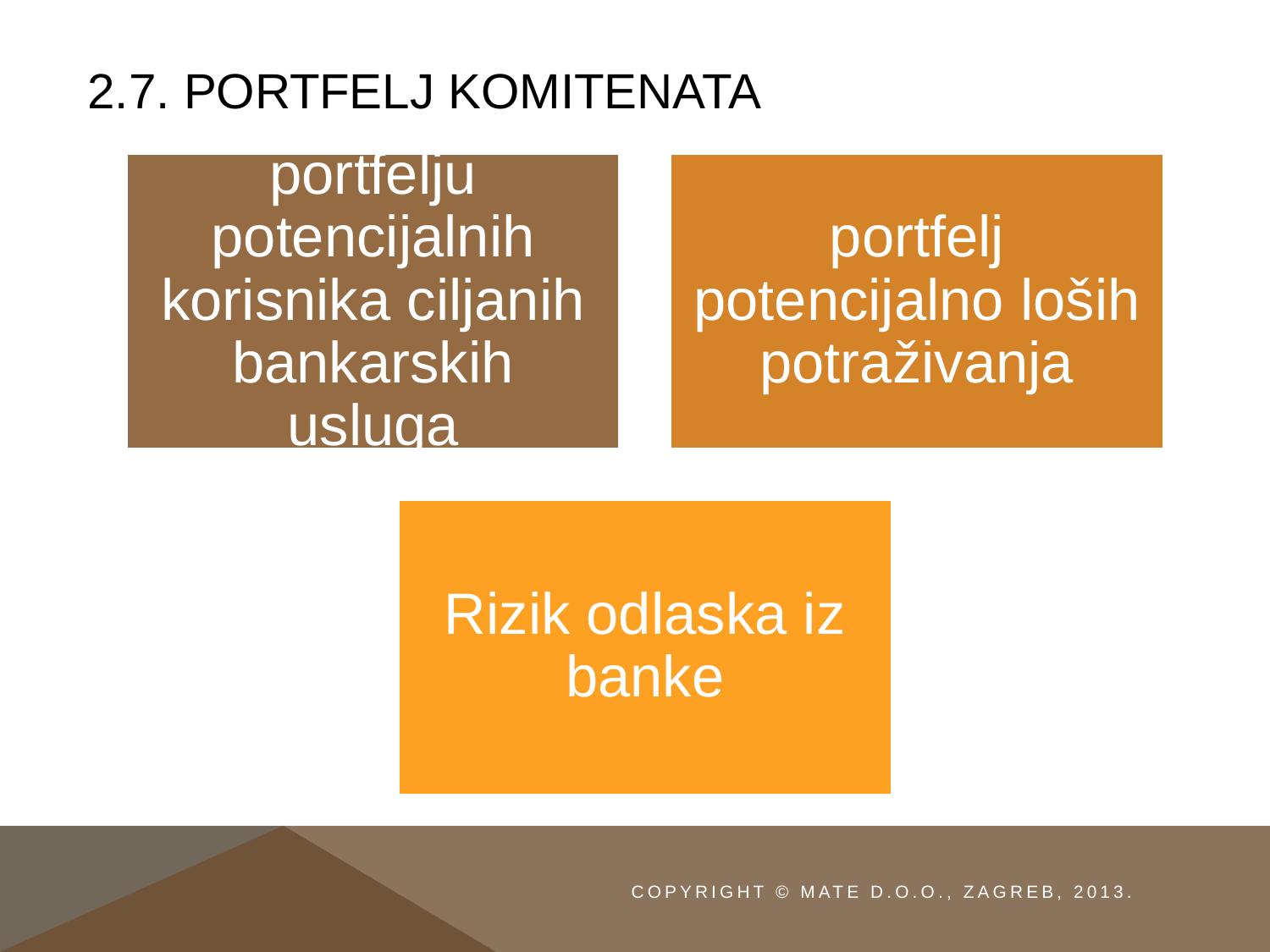

# 2.7. Portfelj komitenata
portfelju potencijalnih korisnika ciljanih bankarskih usluga
portfelj potencijalno loših potraživanja
Rizik odlaska iz banke
Copyright © MATE d.o.o., Zagreb, 2013.